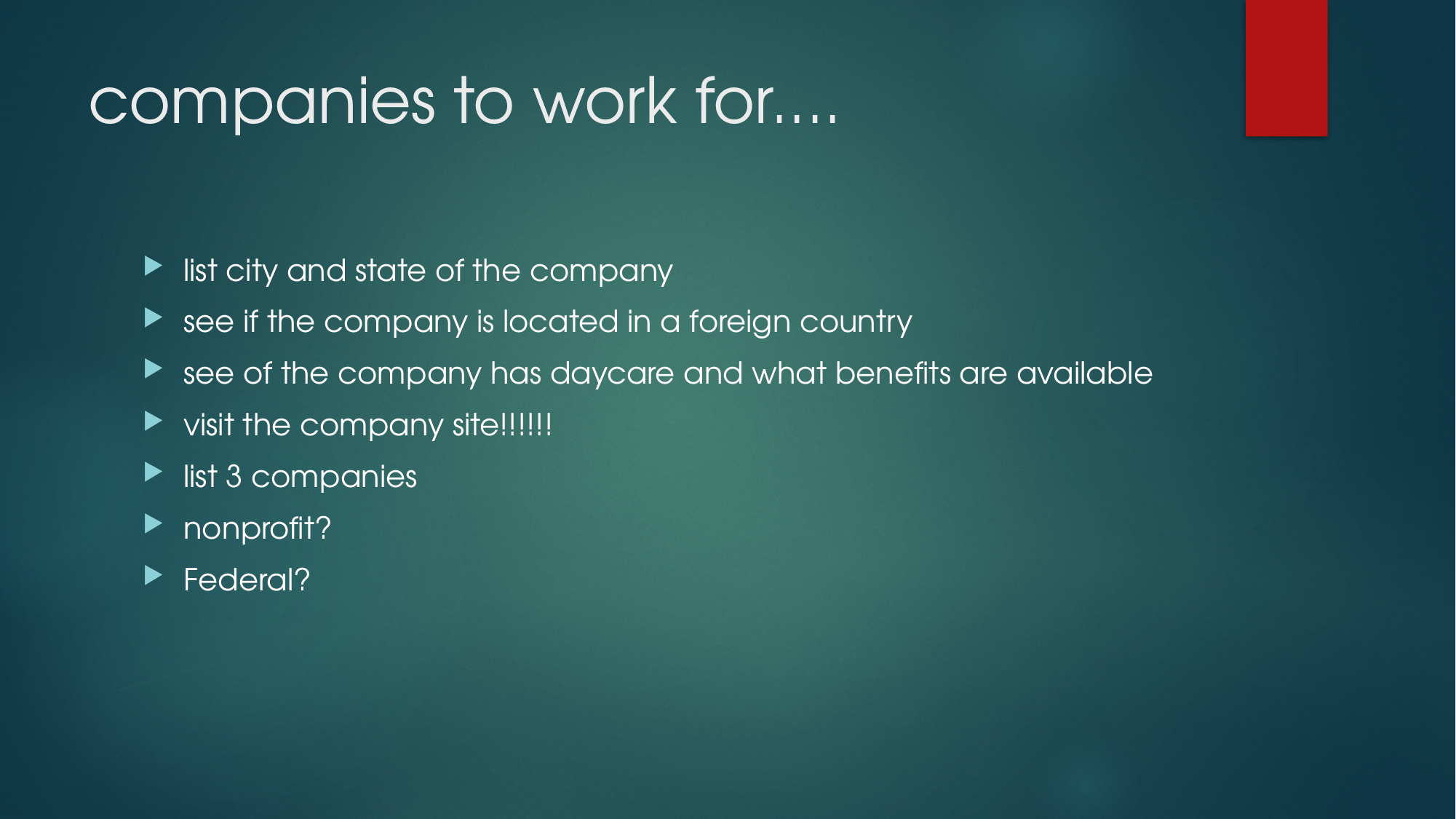

# companies to work for....
list city and state of the company
see if the company is located in a foreign country
see of the company has daycare and what benefits are available
visit the company site!!!!!!
list 3 companies
nonprofit?
Federal?